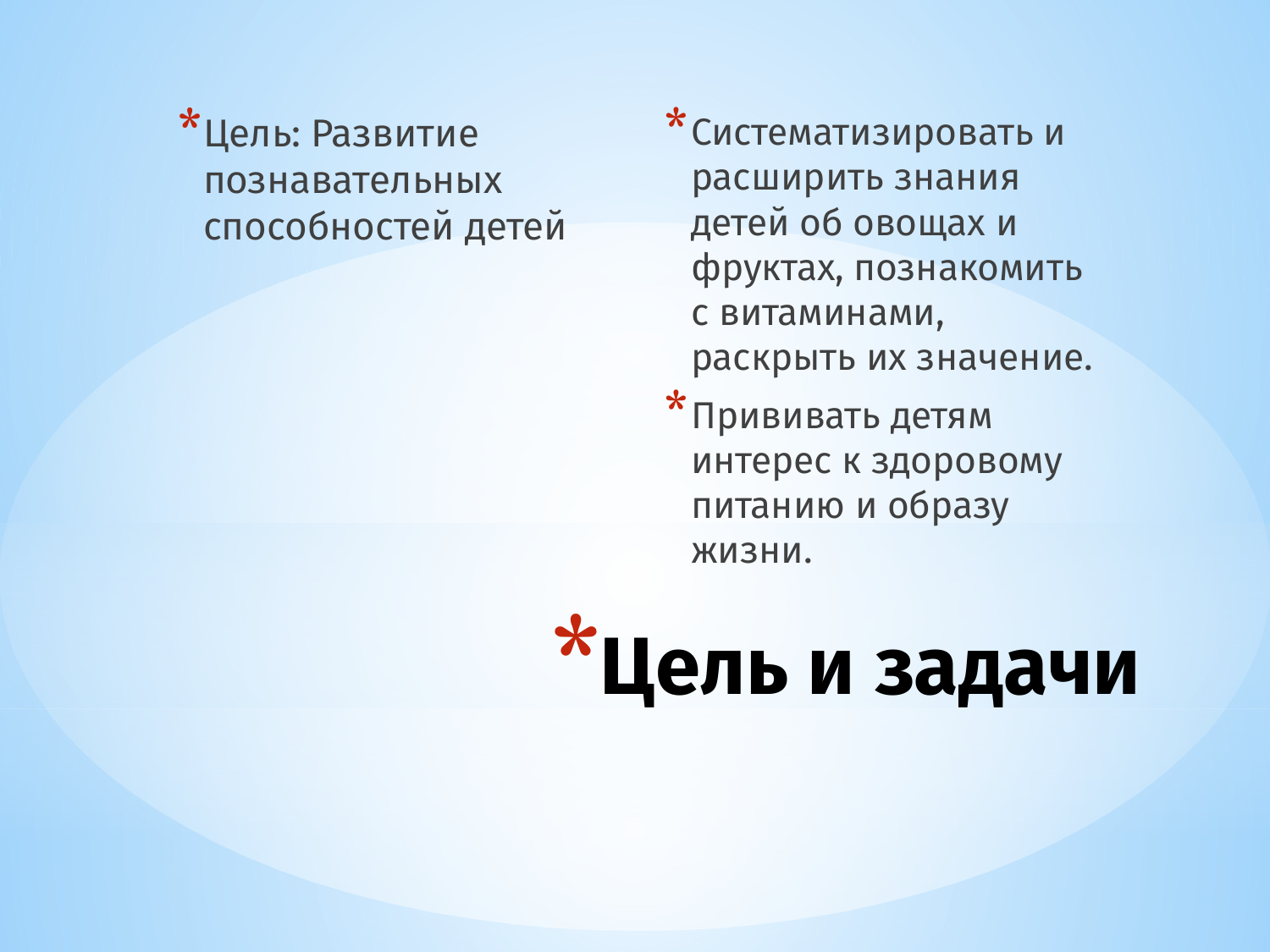

Цель: Развитие познавательных способностей детей
Систематизировать и расширить знания детей об овощах и фруктах, познакомить с витаминами, раскрыть их значение.
Прививать детям интерес к здоровому питанию и образу жизни.
# Цель и задачи